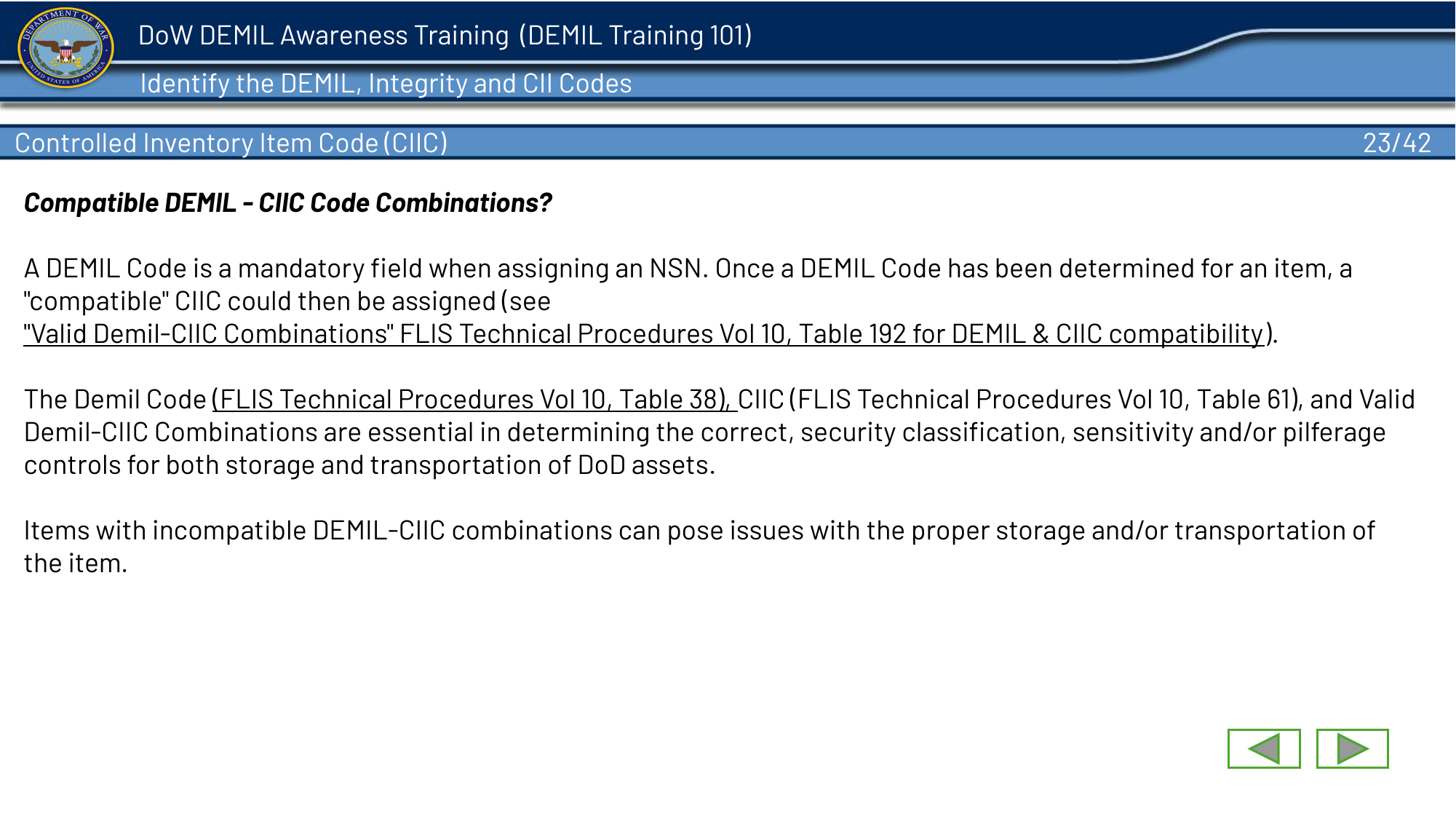

Identify the DEMIL, Integrity and CII Codes
Controlled Inventory Item Code (CIIC)                                                                                                                                                                        23/42
Compatible DEMIL - CIIC Code Combinations?

A DEMIL Code is a mandatory field when assigning an NSN. Once a DEMIL Code has been determined for an item, a "compatible" CIIC could then be assigned (see "Valid Demil-CIIC Combinations" FLIS Technical Procedures Vol 10, Table 192 for DEMIL & CIIC compatibility).

The Demil Code (FLIS Technical Procedures Vol 10, Table 38), CIIC (FLIS Technical Procedures Vol 10, Table 61), and Valid Demil-CIIC Combinations are essential in determining the correct, security classification, sensitivity and/or pilferage controls for both storage and transportation of DoD assets.

Items with incompatible DEMIL-CIIC combinations can pose issues with the proper storage and/or transportation of the item.